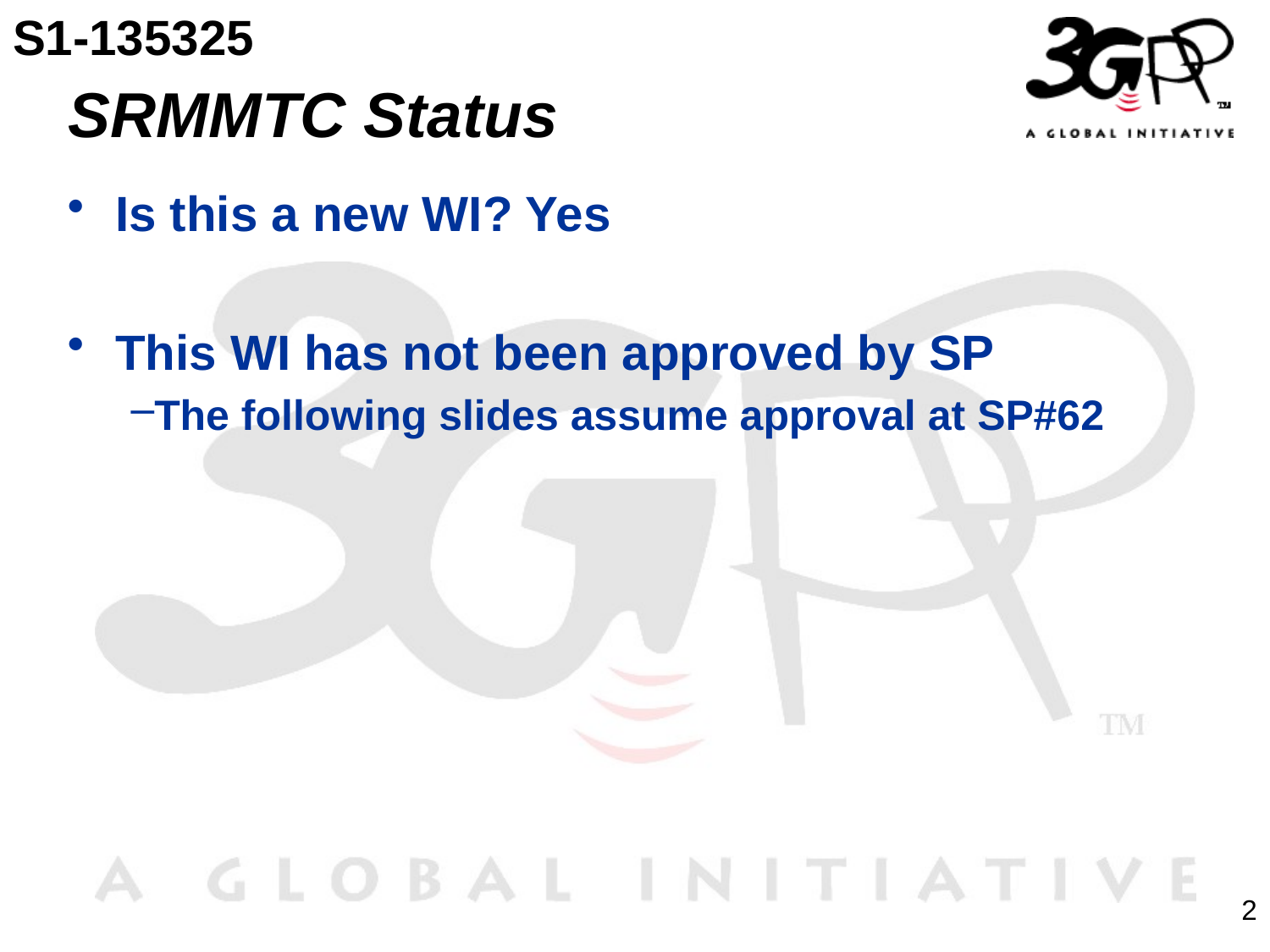

S1-135325
# SRMMTC Status
Is this a new WI? Yes

This WI has not been approved by SP
The following slides assume approval at SP#62
2